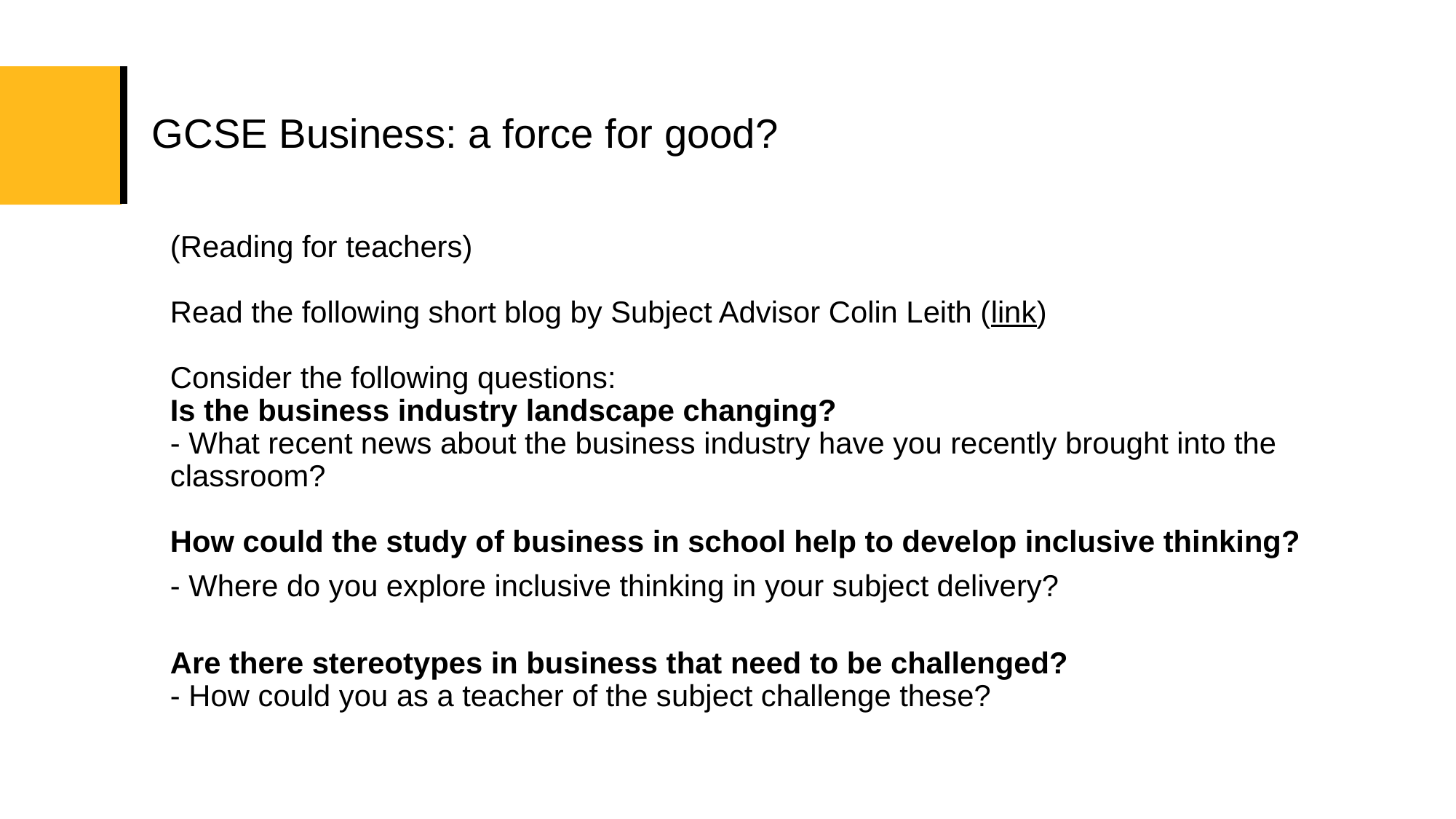

# GCSE Business: a force for good?
(Reading for teachers)
Read the following short blog by Subject Advisor Colin Leith (link)
Consider the following questions:
Is the business industry landscape changing?
- What recent news about the business industry have you recently brought into the classroom?
How could the study of business in school help to develop inclusive thinking?
- Where do you explore inclusive thinking in your subject delivery?
Are there stereotypes in business that need to be challenged?
- How could you as a teacher of the subject challenge these?